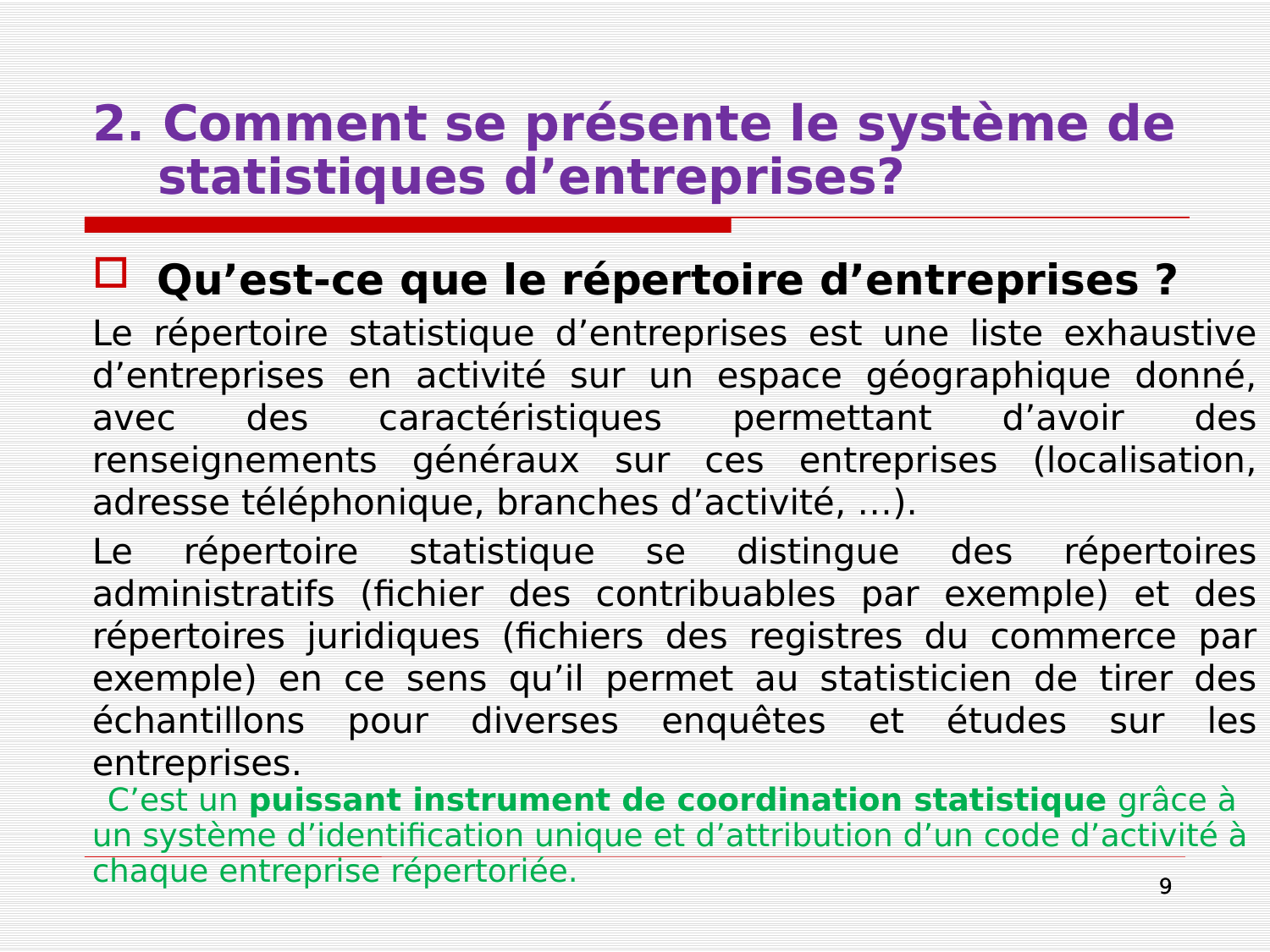

# 2. Comment se présente le système de statistiques d’entreprises?
Qu’est-ce que le répertoire d’entreprises ?
Le répertoire statistique d’entreprises est une liste exhaustive d’entreprises en activité sur un espace géographique donné, avec des caractéristiques permettant d’avoir des renseignements généraux sur ces entreprises (localisation, adresse téléphonique, branches d’activité, …).
Le répertoire statistique se distingue des répertoires administratifs (fichier des contribuables par exemple) et des répertoires juridiques (fichiers des registres du commerce par exemple) en ce sens qu’il permet au statisticien de tirer des échantillons pour diverses enquêtes et études sur les entreprises.
C’est un puissant instrument de coordination statistique grâce à un système d’identification unique et d’attribution d’un code d’activité à chaque entreprise répertoriée.

9
9